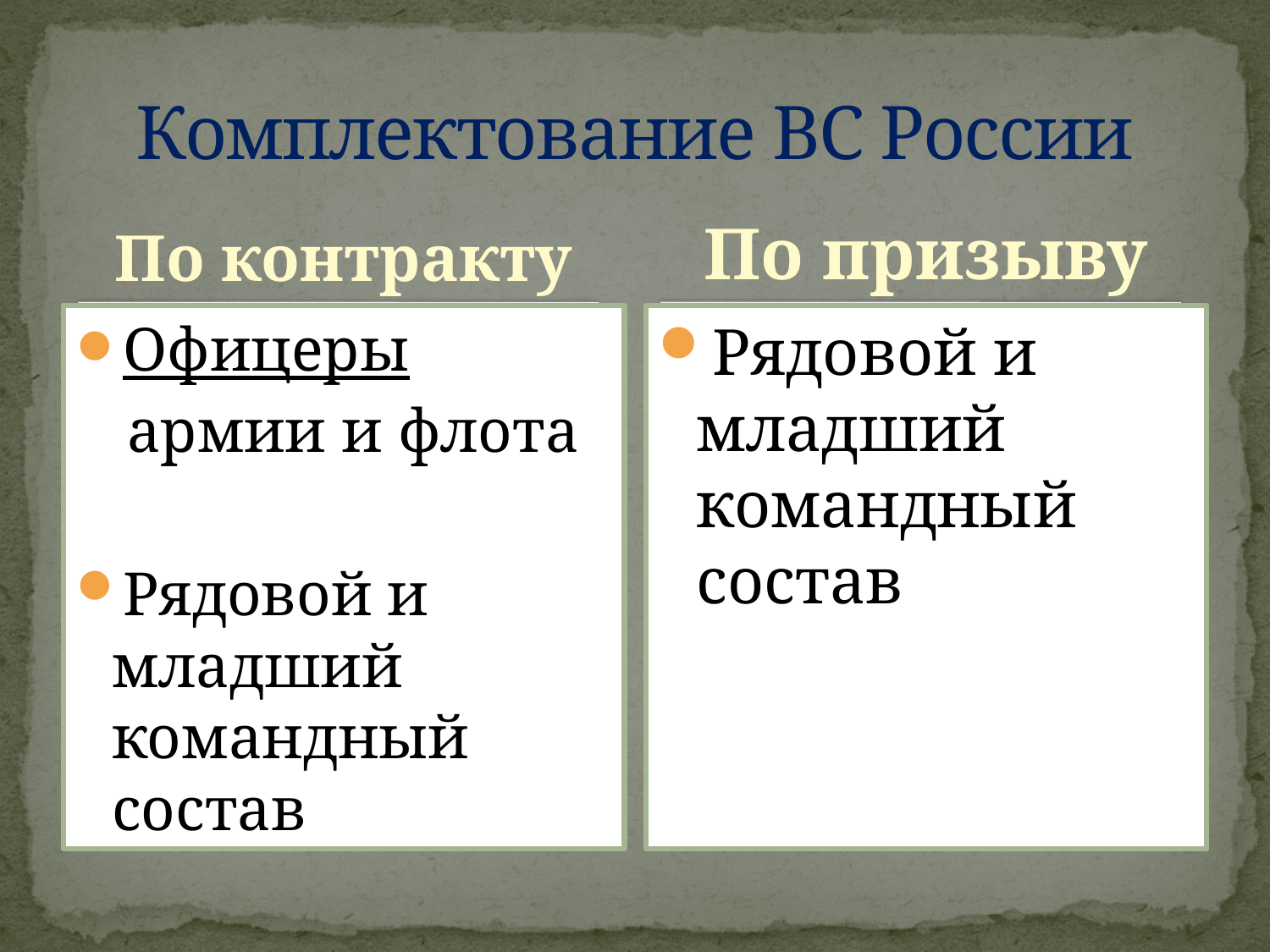

# Комплектование ВС России
По контракту
По призыву
Офицеры армии и флота

Рядовой и младший командный состав
Рядовой и младший командный состав